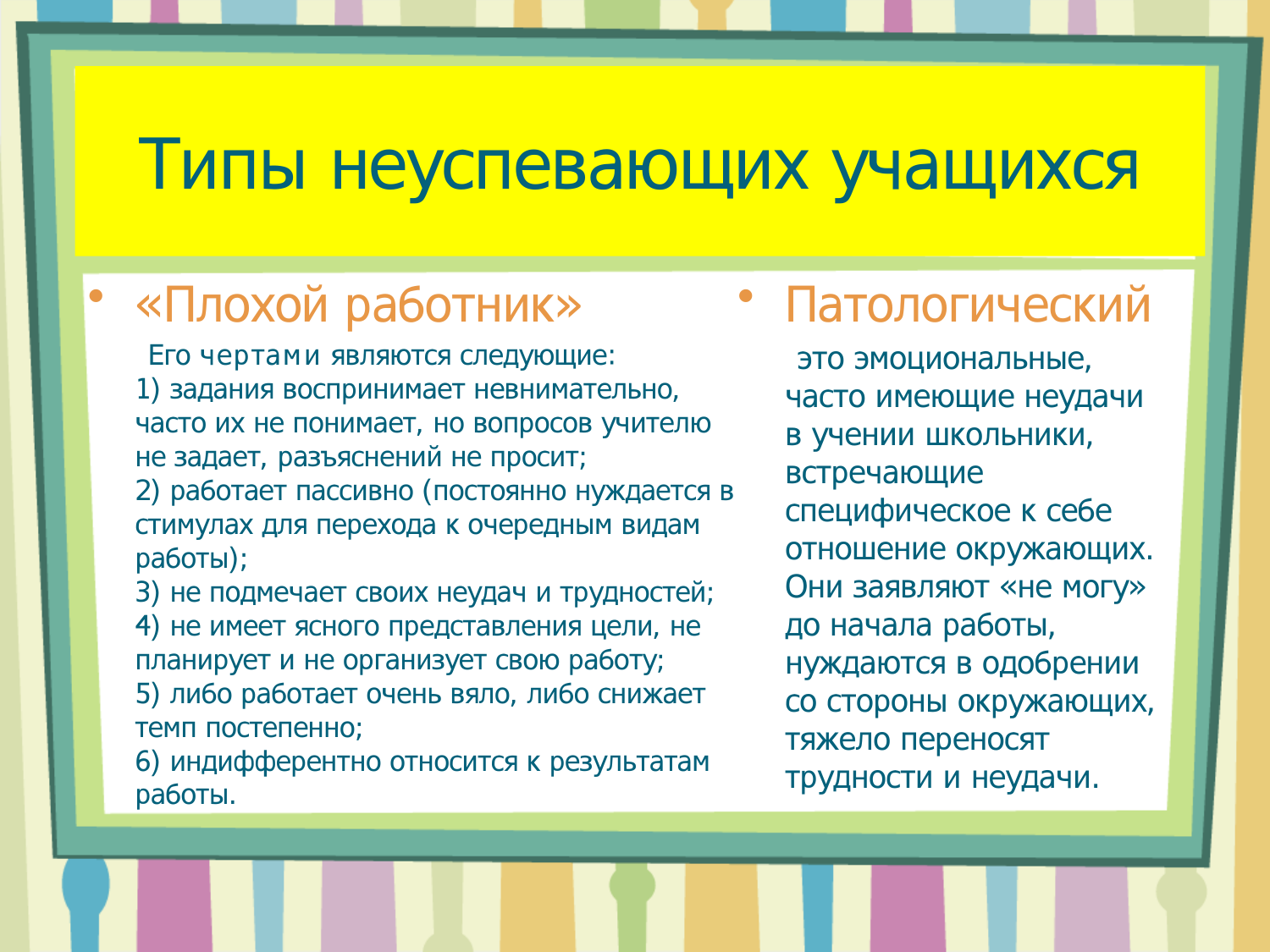

# Типы неуспевающих учащихся
«Плохой работник»
       Его чертами являются следующие: 
1) задания воспринимает невнимательно, часто их не понимает, но вопросов учителю не задает, разъяснений не просит; 
2) работает пассивно (постоянно нуждается в стимулах для перехода к очередным видам работы); 
3) не подмечает своих неудач и трудностей; 
4) не имеет ясного представления цели, не планирует и не организует свою работу; 
5) либо работает очень вяло, либо снижает темп постепенно; 
6) индифферентно относится к результатам работы.
Патологический
      это эмоциональные, часто имеющие неудачи в учении школьники, встречающие специфическое к себе отношение окружающих. Они заявляют «не могу» до начала работы, нуждаются в одобрении со стороны окружающих, тяжело переносят трудности и неудачи.